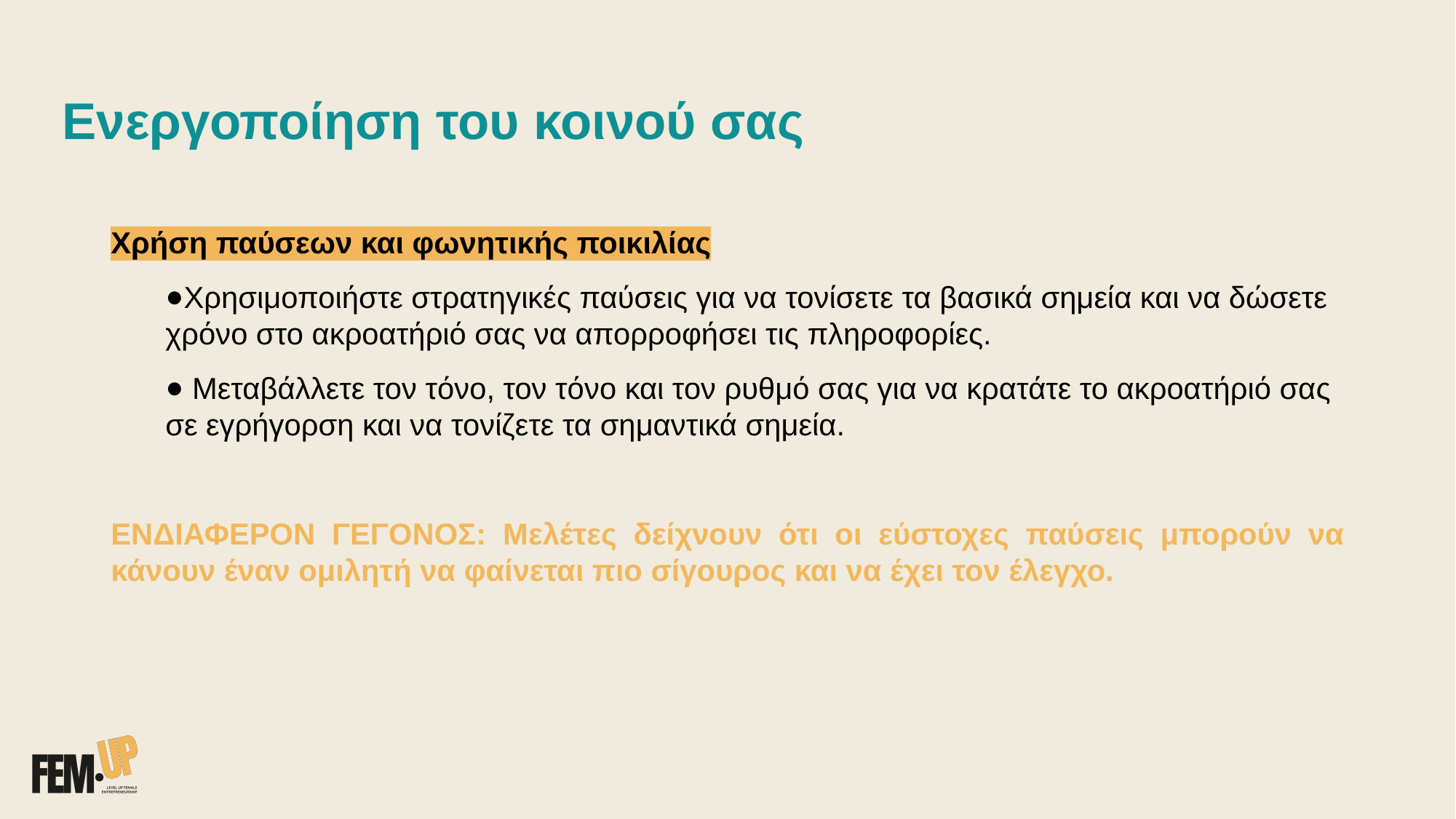

# Ενεργοποίηση του κοινού σας
Χρήση παύσεων και φωνητικής ποικιλίας
Χρησιμοποιήστε στρατηγικές παύσεις για να τονίσετε τα βασικά σημεία και να δώσετε χρόνο στο ακροατήριό σας να απορροφήσει τις πληροφορίες.
 Μεταβάλλετε τον τόνο, τον τόνο και τον ρυθμό σας για να κρατάτε το ακροατήριό σας σε εγρήγορση και να τονίζετε τα σημαντικά σημεία.

ΕΝΔΙΑΦΕΡΟΝ ΓΕΓΟΝΟΣ: Μελέτες δείχνουν ότι οι εύστοχες παύσεις μπορούν να κάνουν έναν ομιλητή να φαίνεται πιο σίγουρος και να έχει τον έλεγχο.